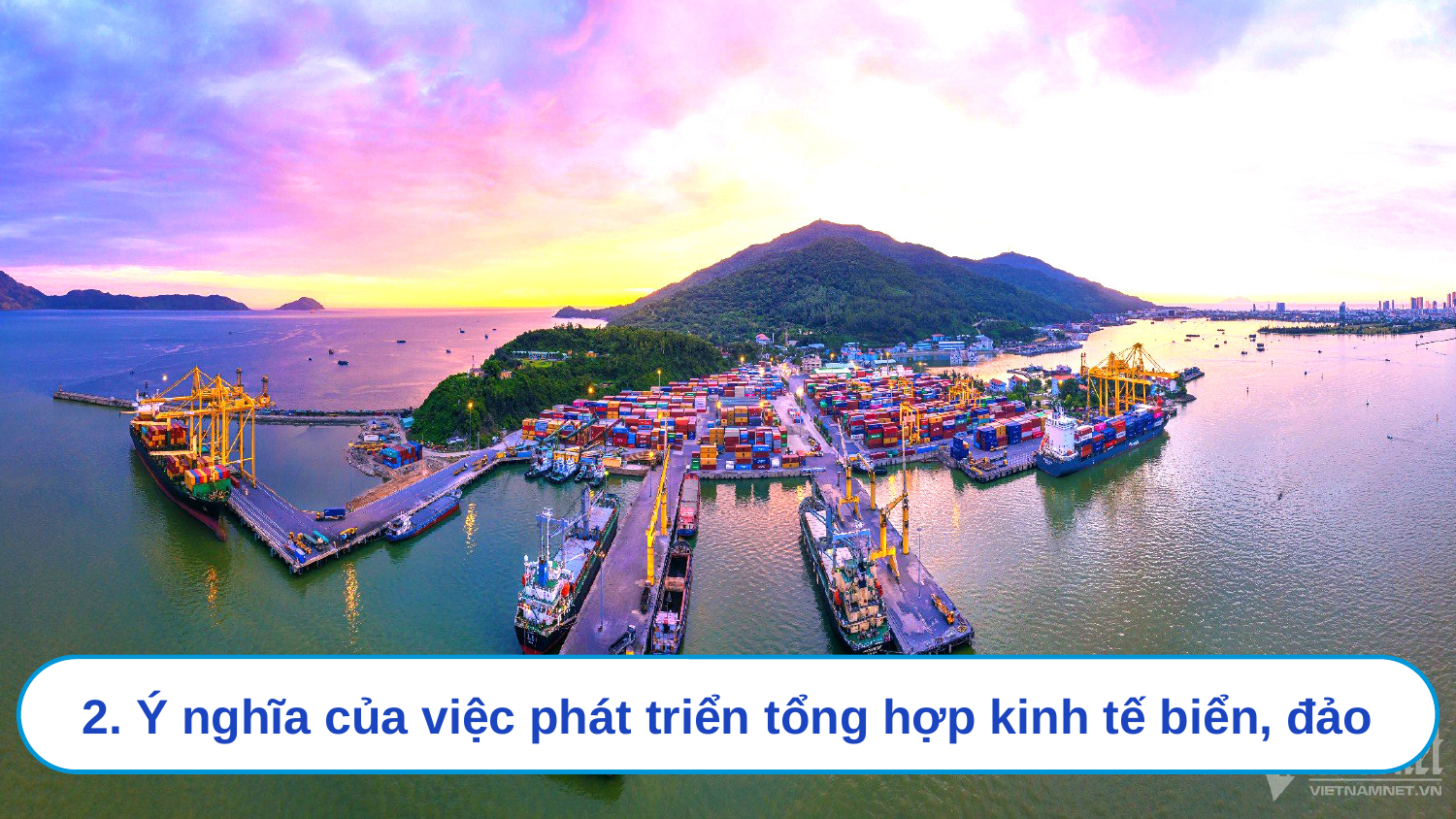

2. Ý nghĩa của việc phát triển tổng hợp kinh tế biển, đảo